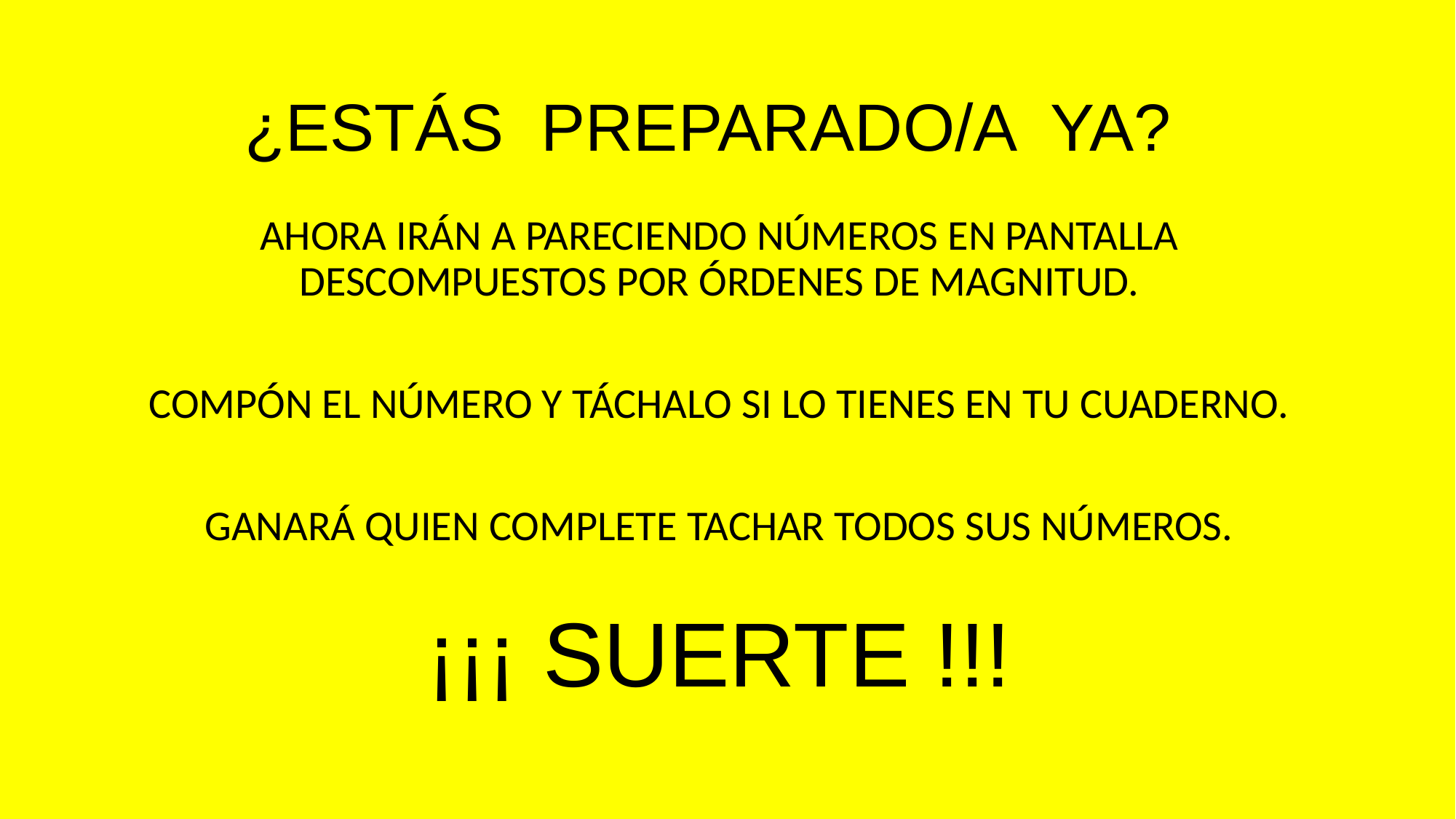

# ¿ESTÁS  PREPARADO/A  YA?
AHORA IRÁN A PARECIENDO NÚMEROS EN PANTALLA DESCOMPUESTOS POR ÓRDENES DE MAGNITUD.

COMPÓN EL NÚMERO Y TÁCHALO SI LO TIENES EN TU CUADERNO.

GANARÁ QUIEN COMPLETE TACHAR TODOS SUS NÚMEROS.
¡¡¡ SUERTE !!!